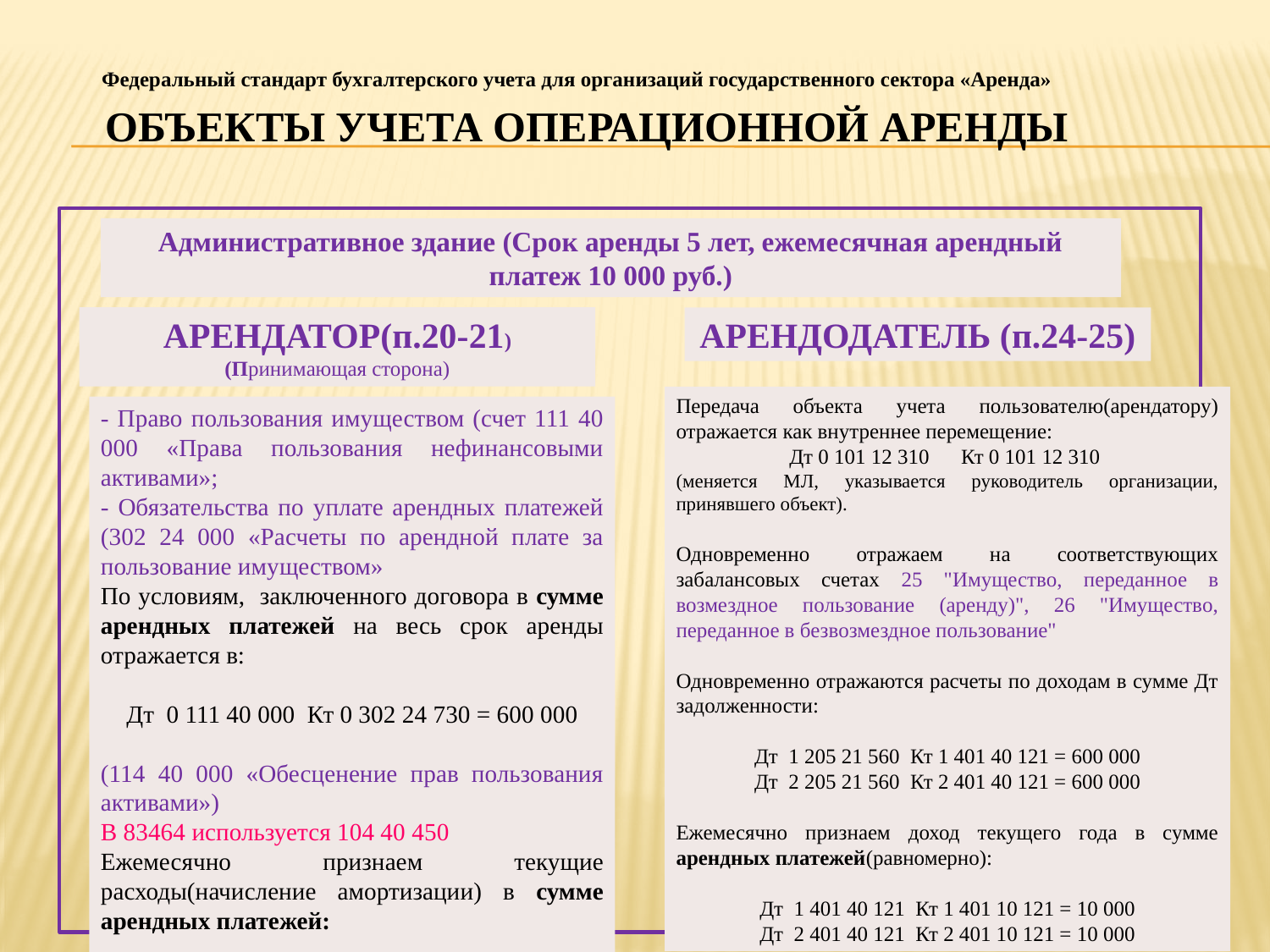

Федеральный стандарт бухгалтерского учета для организаций государственного сектора «Аренда»
# ОБЪЕКТЫ УЧЕТА ОПЕРАЦИОННОЙ АРЕНДЫ

Административное здание (Срок аренды 5 лет, ежемесячная арендный платеж 10 000 руб.)

АРЕНДАТОР(п.20-21)
(Принимающая сторона)
АРЕНДОДАТЕЛЬ (п.24-25)
Передача объекта учета пользователю(арендатору) отражается как внутреннее перемещение:
Дт 0 101 12 310      Кт 0 101 12 310
(меняется МЛ, указывается руководитель организации, принявшего объект).

Одновременно отражаем на соответствующих забалансовых счетах 25 "Имущество, переданное в возмездное пользование (аренду)", 26 "Имущество, переданное в безвозмездное пользование"

Одновременно отражаются расчеты по доходам в сумме Дт задолженности:

Дт  1 205 21 560  Кт 1 401 40 121 = 600 000
Дт  2 205 21 560  Кт 2 401 40 121 = 600 000

Ежемесячно признаем доход текущего года в сумме арендных платежей(равномерно):

Дт  1 401 40 121  Кт 1 401 10 121 = 10 000
Дт  2 401 40 121  Кт 2 401 10 121 = 10 000
- Право пользования имуществом (счет 111 40 000 «Права пользования нефинансовыми активами»;
- Обязательства по уплате арендных платежей (302 24 000 «Расчеты по арендной плате за пользование имуществом»
По условиям,  заключенного договора в сумме арендных платежей на весь срок аренды отражается в:

Дт  0 111 40 000  Кт 0 302 24 730 = 600 000

(114 40 000 «Обесценение прав пользования активами»)
В 83464 используется 104 40 450
Ежемесячно признаем текущие расходы(начисление амортизации) в сумме арендных платежей:

Дт  1 401 20 271  Кт 1 114 42 451 = 10 000
Дт  4 109 Х0 271  Кт 4 114 42 451 = 10 000
Дт  2 109 Х0 271  Кт 2 114 42 451 = 10 000
Дт  7 109 Х0 271  Кт 7 114 42 451 = 10 000